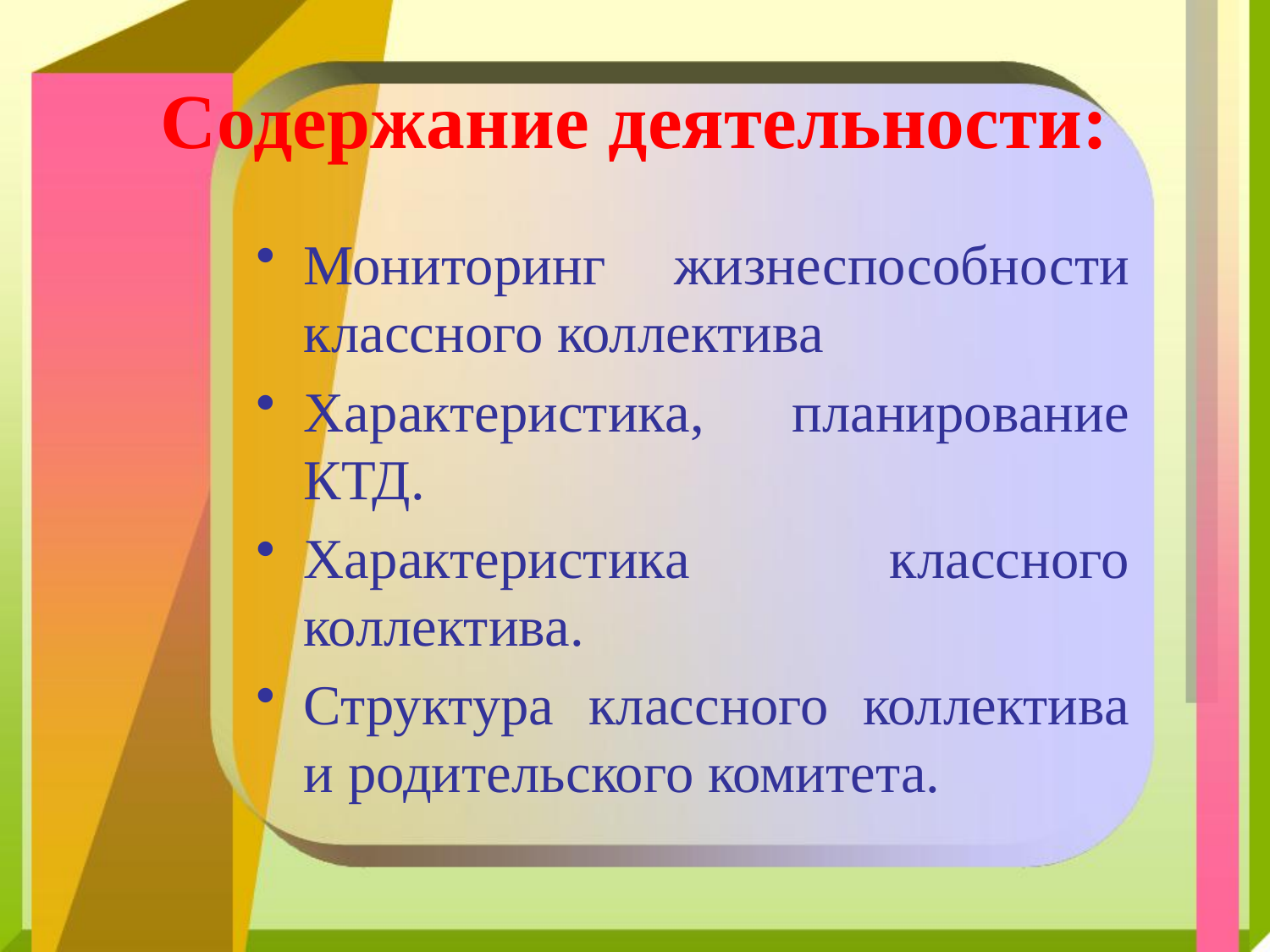

# Содержание деятельности:
Мониторинг жизнеспособности классного коллектива
Характеристика, планирование КТД.
Характеристика классного коллектива.
Структура классного коллектива и родительского комитета.